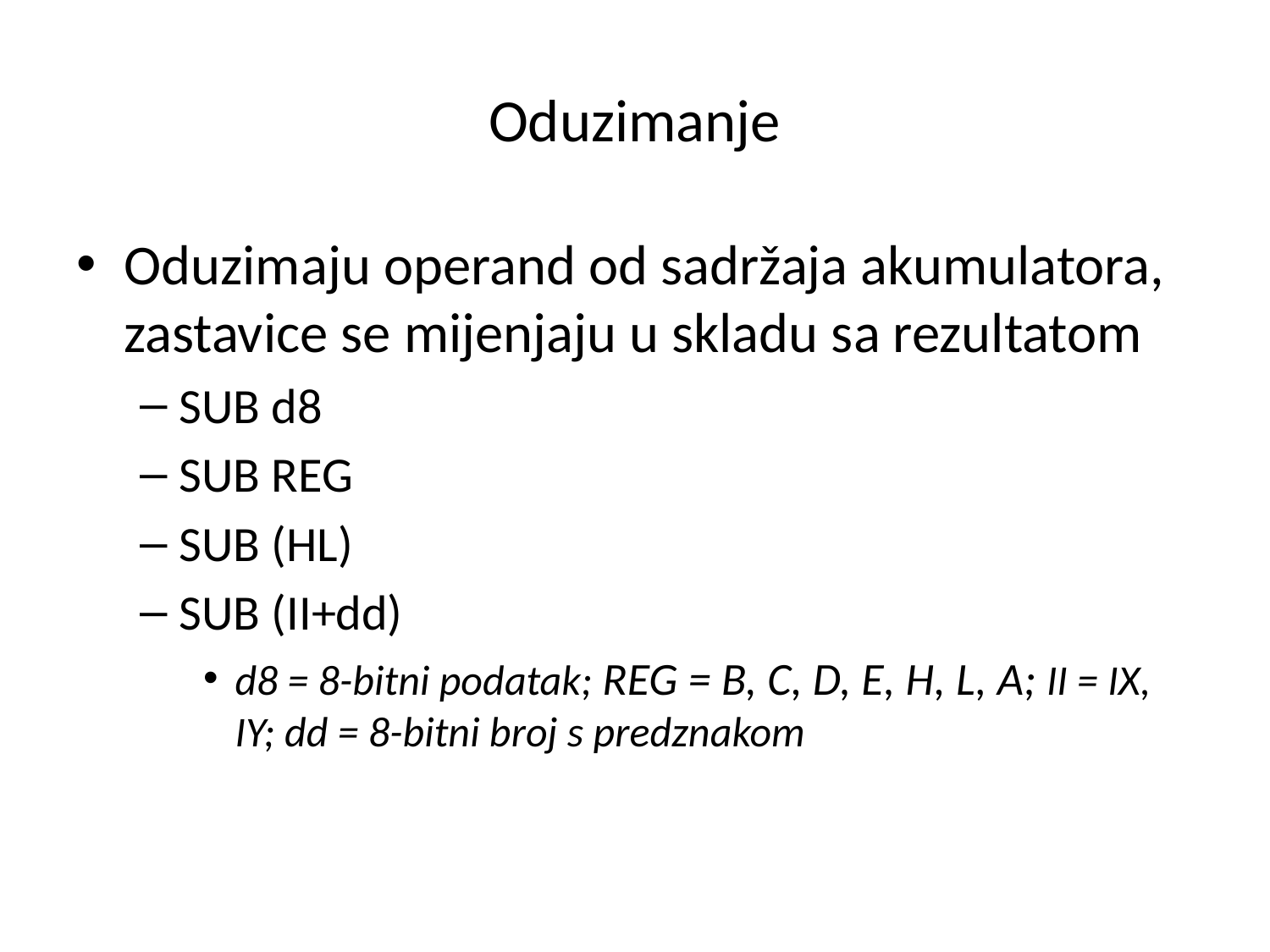

# Oduzimanje
Oduzimaju operand od sadržaja akumulatora, zastavice se mijenjaju u skladu sa rezultatom
SUB d8
SUB REG
SUB (HL)
SUB (II+dd)
d8 = 8-bitni podatak; REG = B, C, D, E, H, L, A; II = IX, IY; dd = 8-bitni broj s predznakom